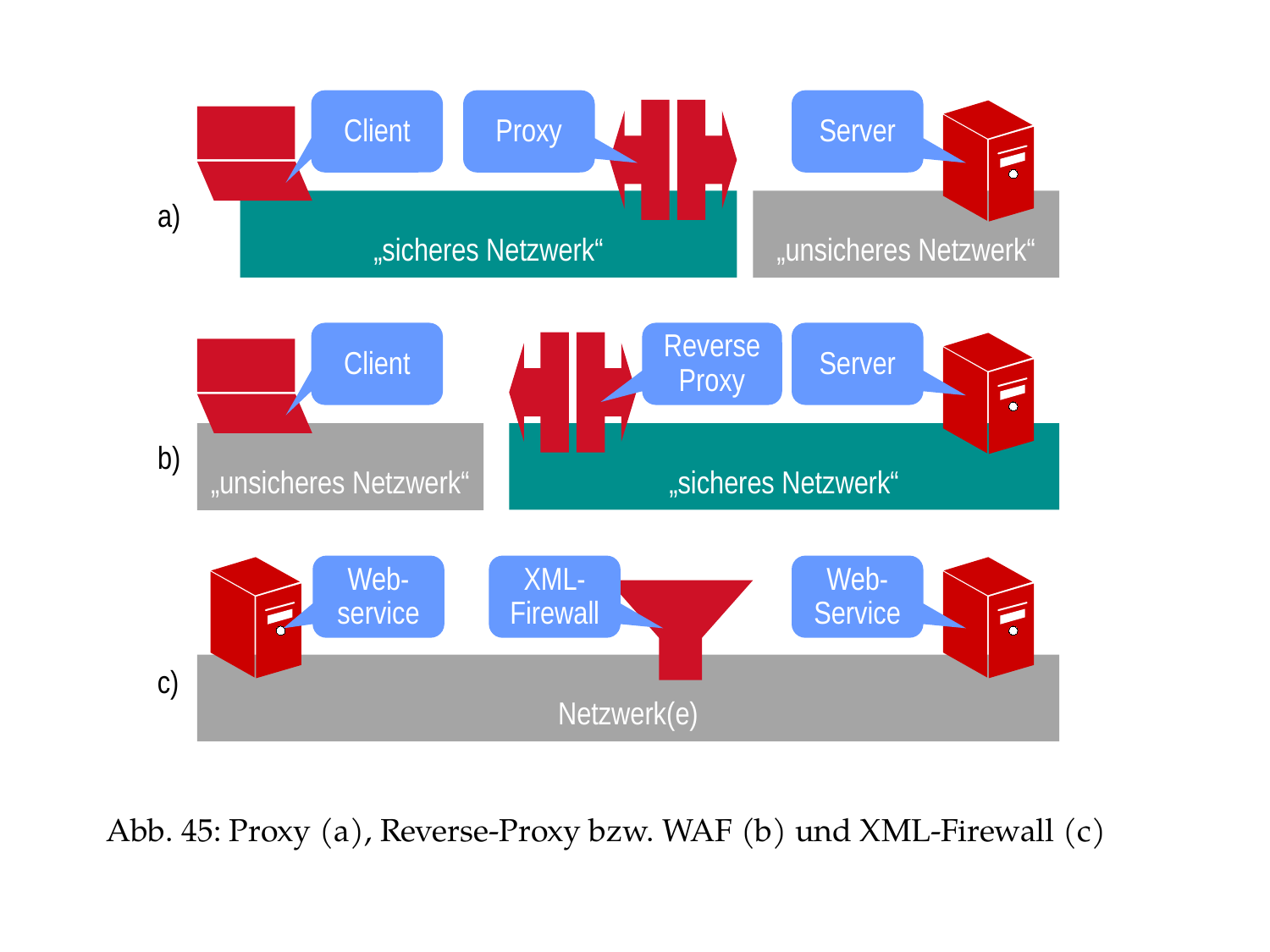

Client
Proxy
Server

„unsicheres Netzwerk“
„sicheres Netzwerk“
a)
Client
Reverse Proxy
Server

„unsicheres Netzwerk“
„sicheres Netzwerk“
b)
Web-service
XML-Firewall
Web-Service

Netzwerk(e)
c)
Abb. 45: Proxy (a), Reverse-Proxy bzw. WAF (b) und XML-Firewall (c)